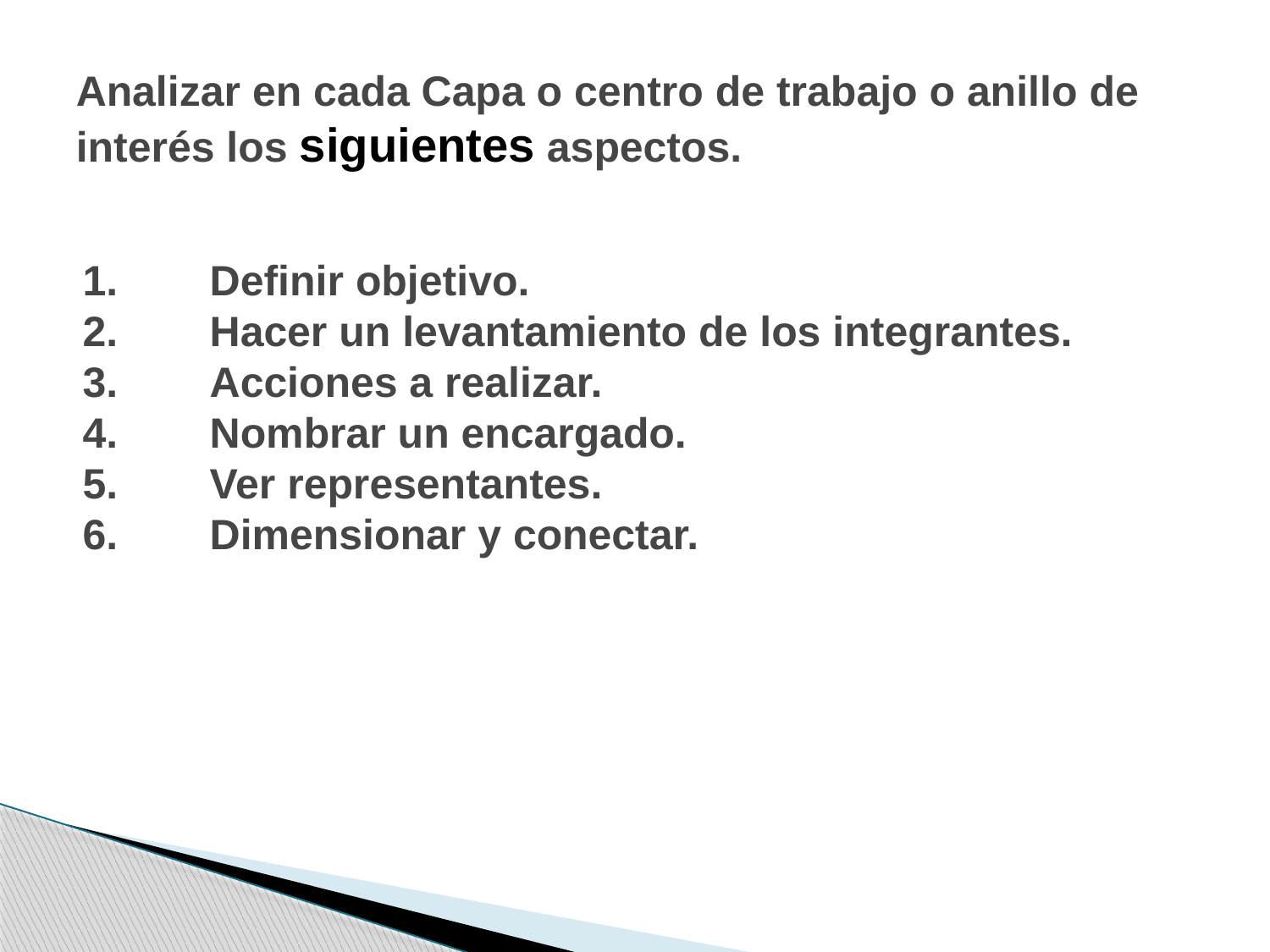

# Analizar en cada Capa o centro de trabajo o anillo de interés los siguientes aspectos.

1.  	Definir objetivo.
2.  	Hacer un levantamiento de los integrantes.
3.	Acciones a realizar.
4.	Nombrar un encargado.
5.	Ver representantes.
6.	Dimensionar y conectar.